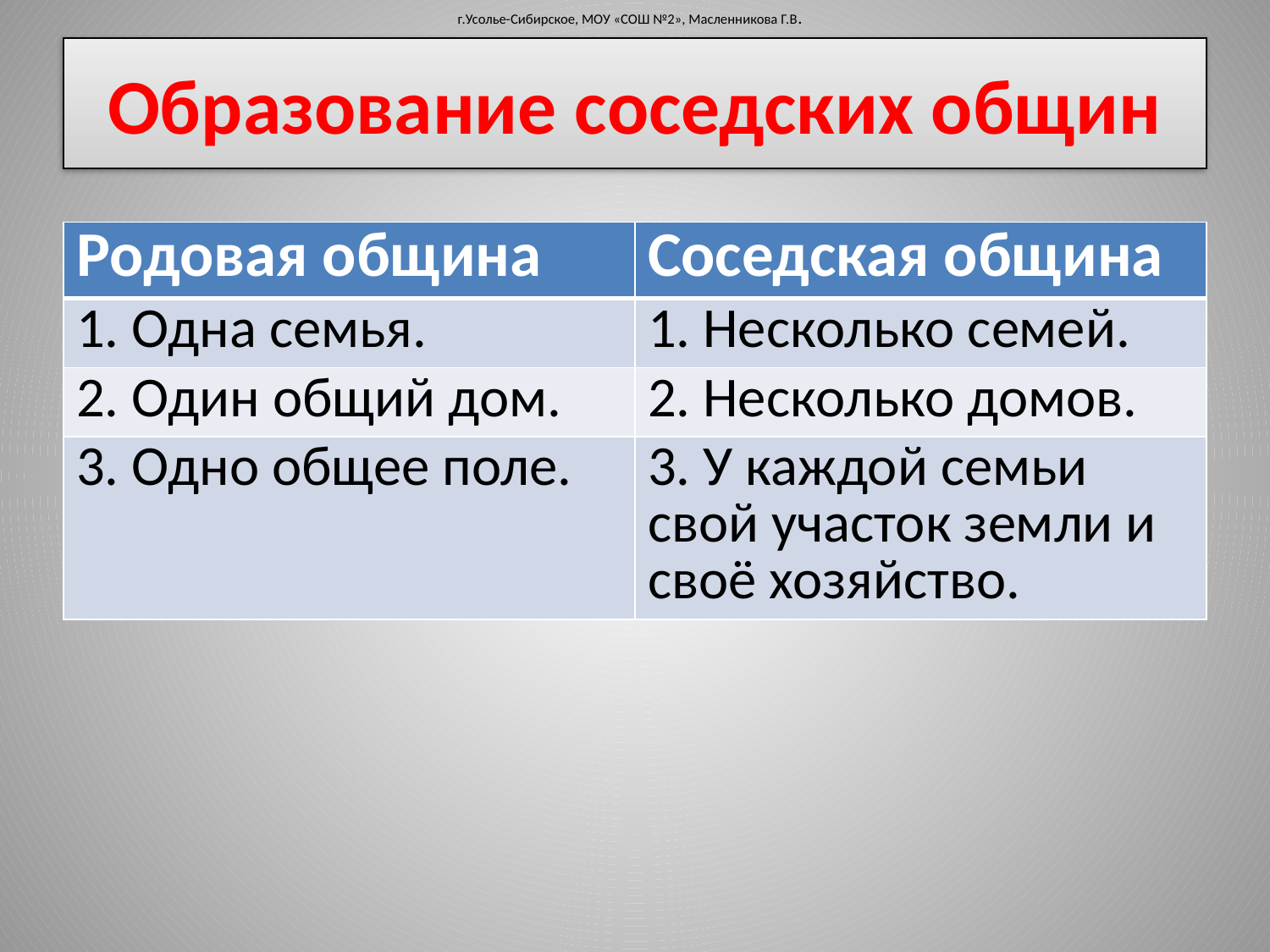

г.Усолье-Сибирское, МОУ «СОШ №2», Масленникова Г.В.
# Образование соседских общин
| Родовая община | Соседская община |
| --- | --- |
| 1. Одна семья. | 1. Несколько семей. |
| 2. Один общий дом. | 2. Несколько домов. |
| 3. Одно общее поле. | 3. У каждой семьи свой участок земли и своё хозяйство. |